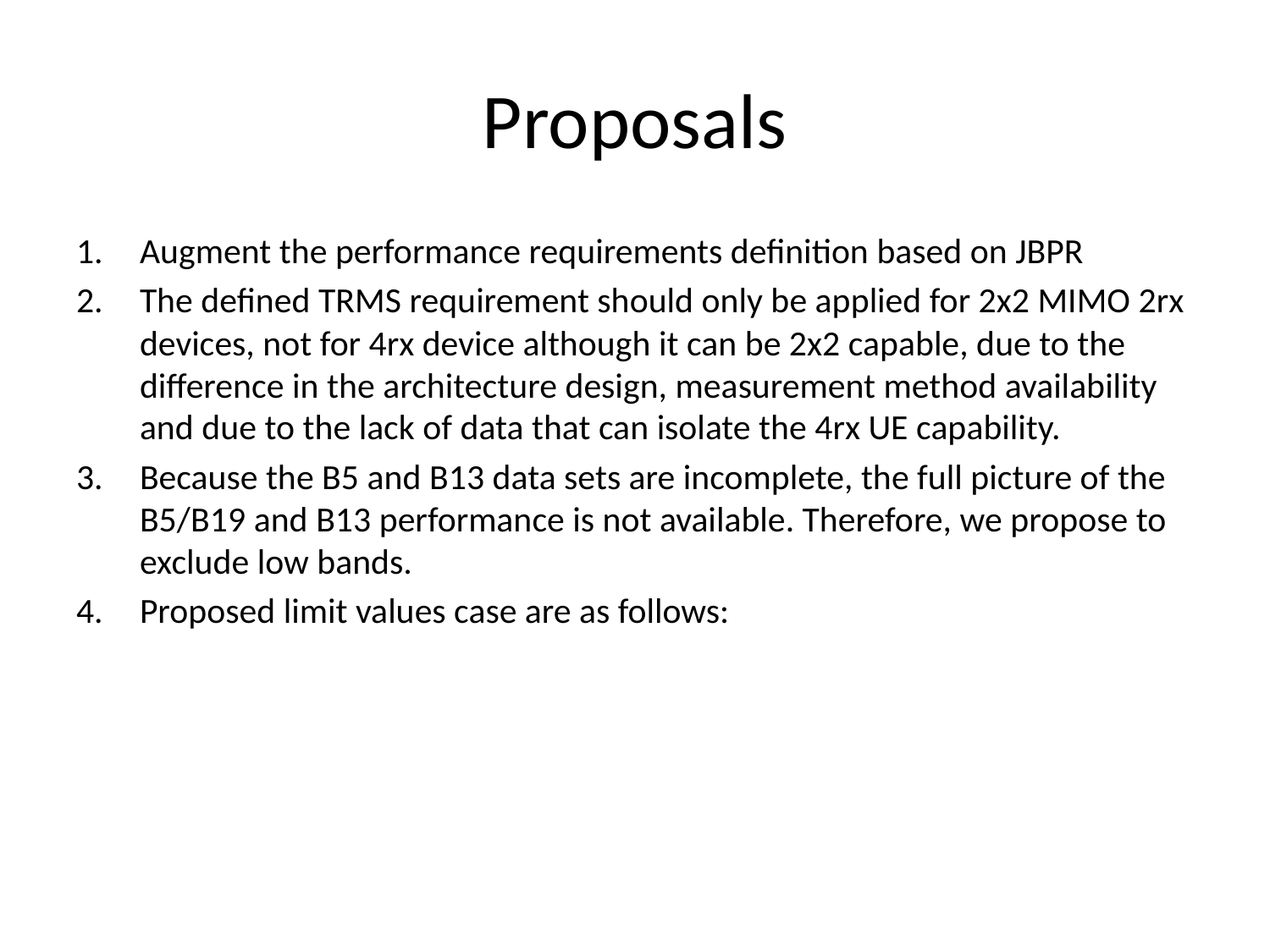

# Proposals
Augment the performance requirements definition based on JBPR
The defined TRMS requirement should only be applied for 2x2 MIMO 2rx devices, not for 4rx device although it can be 2x2 capable, due to the difference in the architecture design, measurement method availability and due to the lack of data that can isolate the 4rx UE capability.
Because the B5 and B13 data sets are incomplete, the full picture of the B5/B19 and B13 performance is not available. Therefore, we propose to exclude low bands.
Proposed limit values case are as follows: